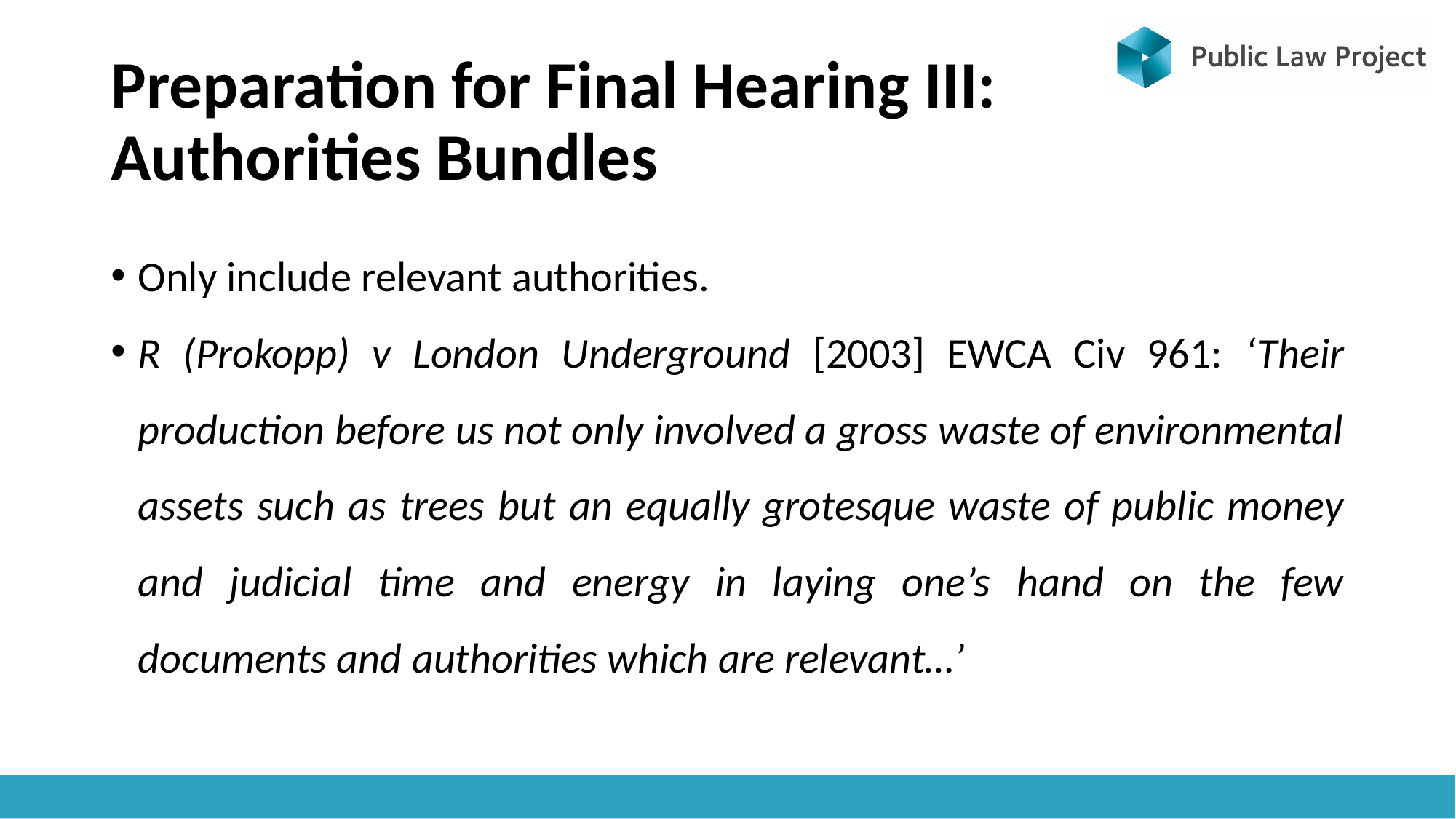

# Preparation for Final Hearing III: Authorities Bundles
Only include relevant authorities.
R (Prokopp) v London Underground [2003] EWCA Civ 961: ‘Their production before us not only involved a gross waste of environmental assets such as trees but an equally grotesque waste of public money and judicial time and energy in laying one’s hand on the few documents and authorities which are relevant…’